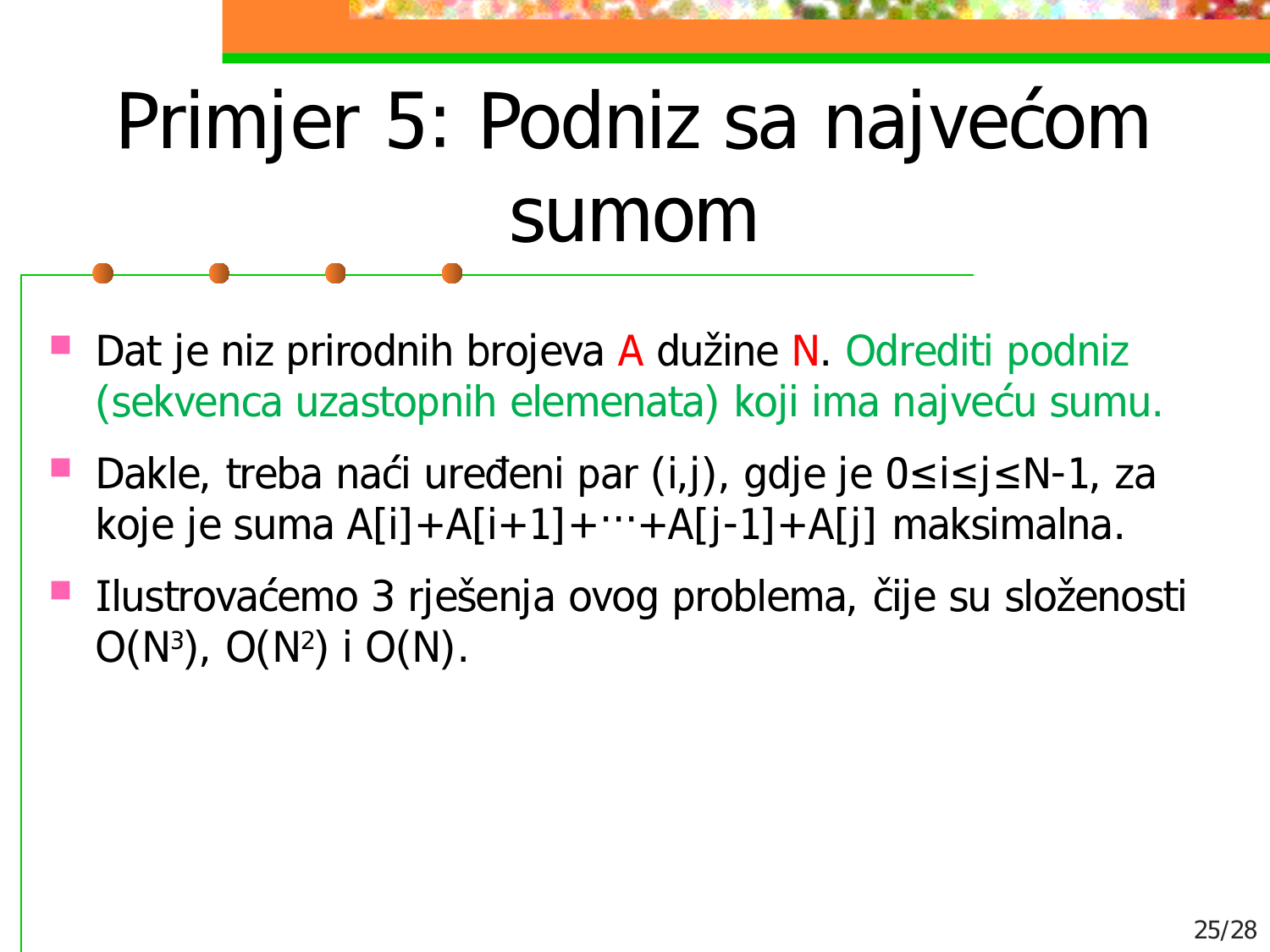

# Primjer 5: Podniz sa najvećom sumom
Dat je niz prirodnih brojeva A dužine N. Odrediti podniz (sekvenca uzastopnih elemenata) koji ima najveću sumu.
Dakle, treba naći uređeni par (i,j), gdje je 0≤i≤j≤N-1, za koje je suma A[i]+A[i+1]+···+A[j-1]+A[j] maksimalna.
Ilustrovaćemo 3 rješenja ovog problema, čije su složenosti O(N3), O(N2) i O(N).
25/28